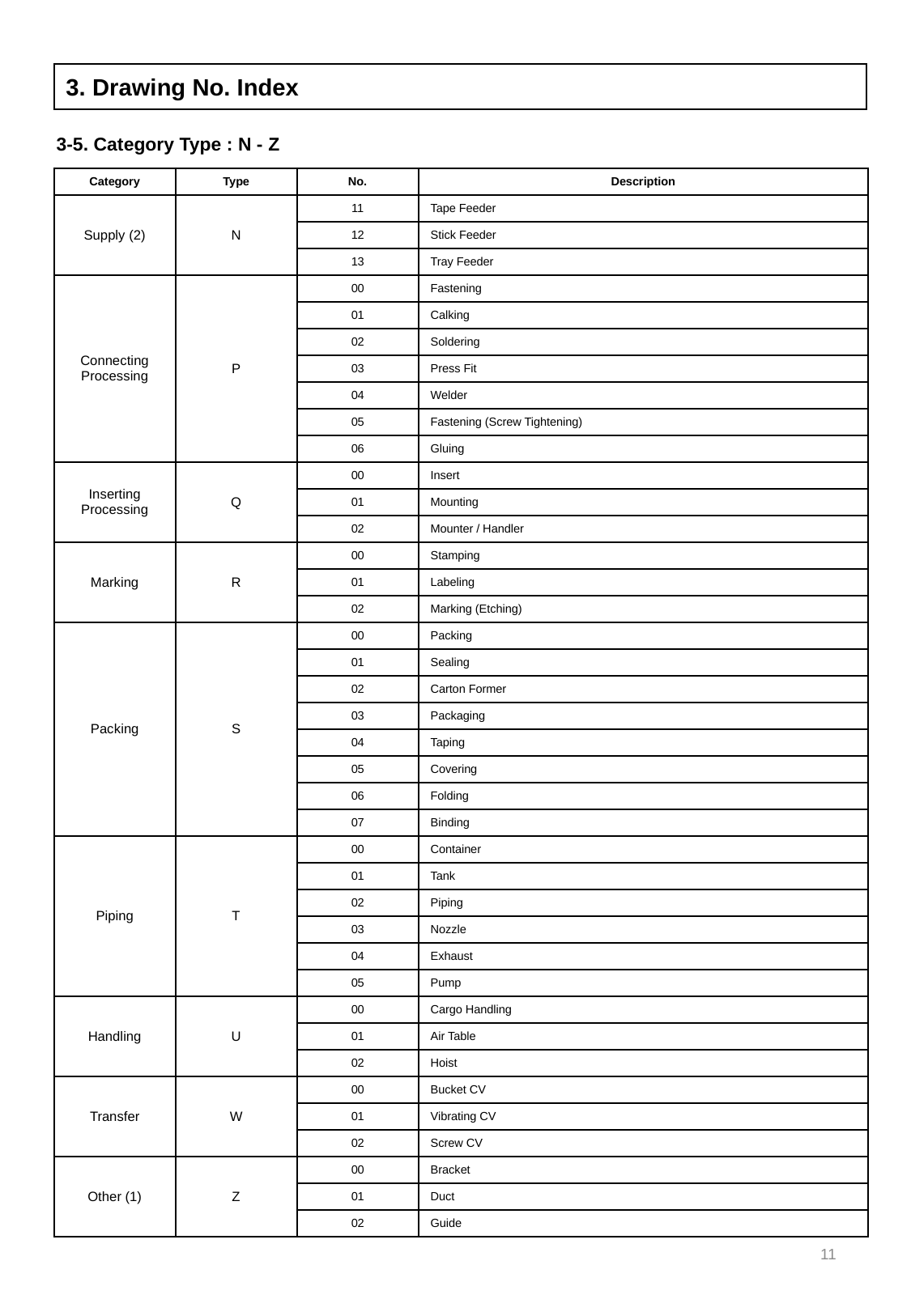

3. Drawing No. Index
3-5. Category Type : N - Z
| Category | Type | No. | Description |
| --- | --- | --- | --- |
| Supply (2) | N | 11 | Tape Feeder |
|  |  | 12 | Stick Feeder |
|  |  | 13 | Tray Feeder |
| Connecting Processing | P | 00 | Fastening |
|  |  | 01 | Calking |
|  |  | 02 | Soldering |
|  |  | 03 | Press Fit |
|  |  | 04 | Welder |
|  |  | 05 | Fastening (Screw Tightening) |
|  |  | 06 | Gluing |
| Inserting Processing | Q | 00 | Insert |
|  |  | 01 | Mounting |
|  |  | 02 | Mounter / Handler |
| Marking | R | 00 | Stamping |
|  |  | 01 | Labeling |
|  |  | 02 | Marking (Etching) |
| Packing | S | 00 | Packing |
|  |  | 01 | Sealing |
|  |  | 02 | Carton Former |
|  |  | 03 | Packaging |
|  |  | 04 | Taping |
|  |  | 05 | Covering |
|  |  | 06 | Folding |
|  |  | 07 | Binding |
| Piping | T | 00 | Container |
|  |  | 01 | Tank |
|  |  | 02 | Piping |
|  |  | 03 | Nozzle |
|  |  | 04 | Exhaust |
|  |  | 05 | Pump |
| Handling | U | 00 | Cargo Handling |
|  |  | 01 | Air Table |
|  |  | 02 | Hoist |
| Transfer | W | 00 | Bucket CV |
|  |  | 01 | Vibrating CV |
|  |  | 02 | Screw CV |
| Other (1) | Z | 00 | Bracket |
|  |  | 01 | Duct |
|  |  | 02 | Guide |
11